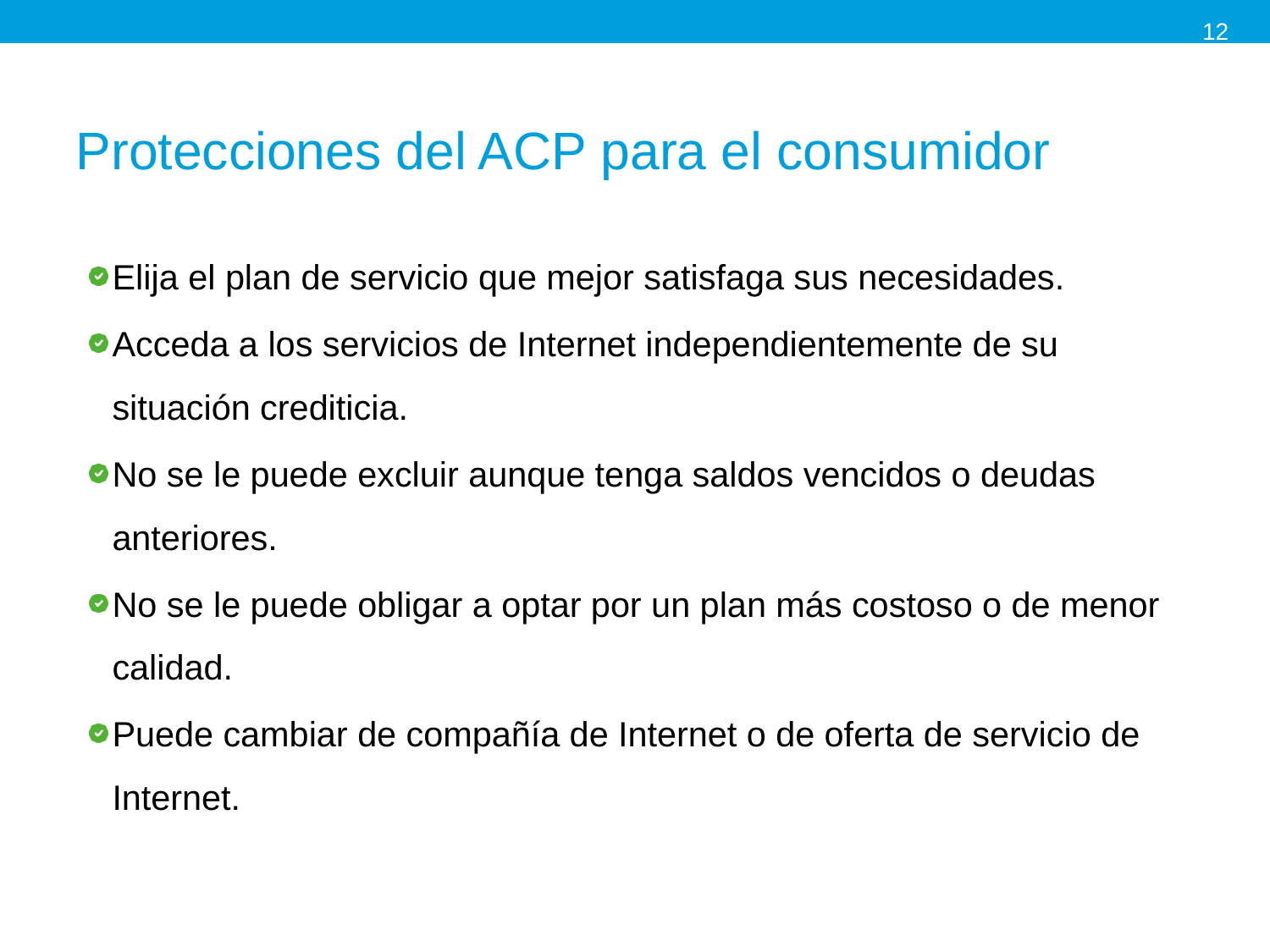

12
# Protecciones del ACP para el consumidor
Elija el plan de servicio que mejor satisfaga sus necesidades.
Acceda a los servicios de Internet independientemente de su situación crediticia.
No se le puede excluir aunque tenga saldos vencidos o deudas anteriores.
No se le puede obligar a optar por un plan más costoso o de menor calidad.
Puede cambiar de compañía de Internet o de oferta de servicio de Internet.